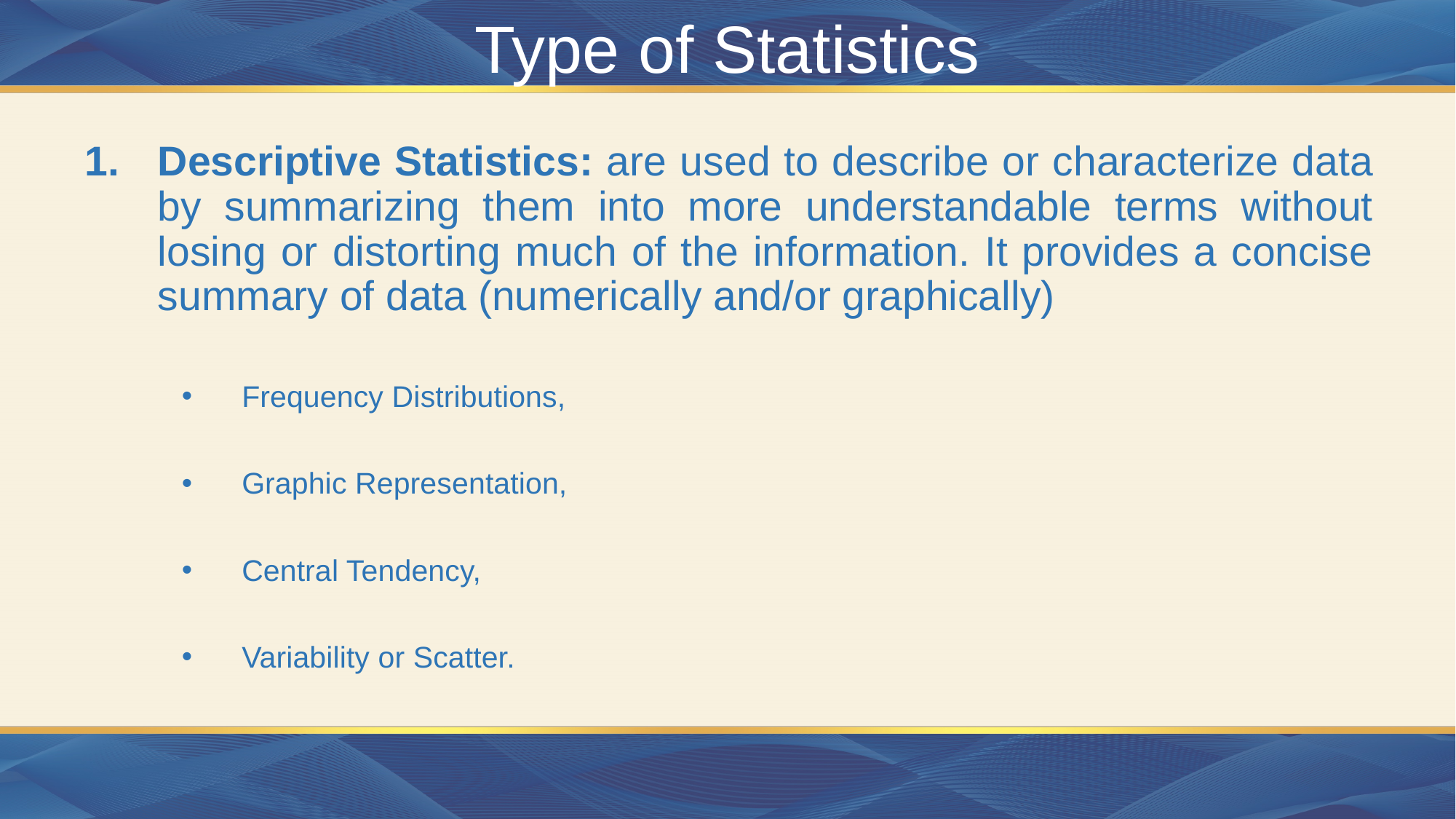

# Type of Statistics
Descriptive Statistics: are used to describe or characterize data by summarizing them into more understandable terms without losing or distorting much of the information. It provides a concise summary of data (numerically and/or graphically)

Frequency Distributions,

Graphic Representation,

Central Tendency,

Variability or Scatter.